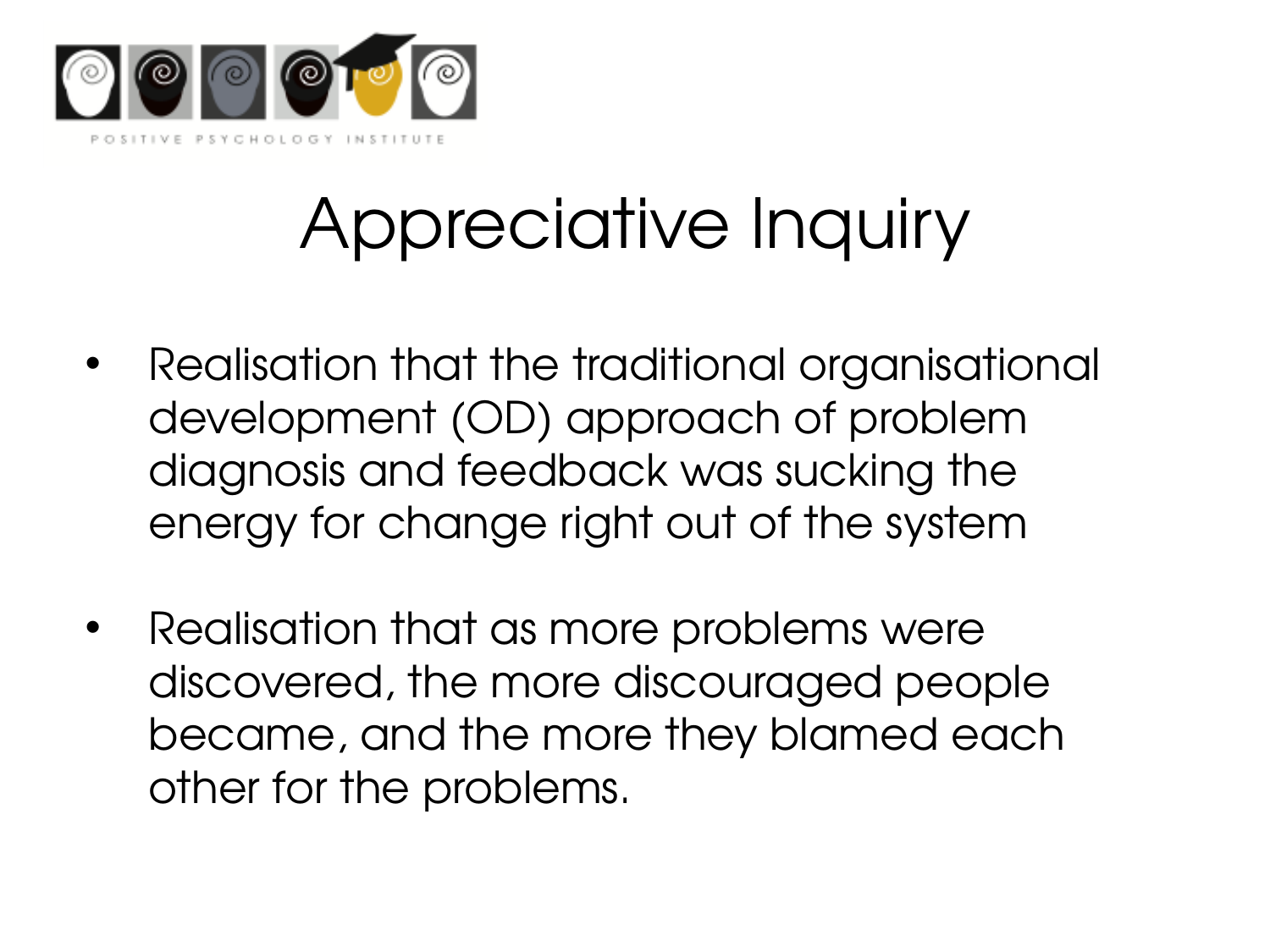

Appreciative Inquiry
Realisation that the traditional organisational development (OD) approach of problem diagnosis and feedback was sucking the energy for change right out of the system

Realisation that as more problems were discovered, the more discouraged people became, and the more they blamed each other for the problems.